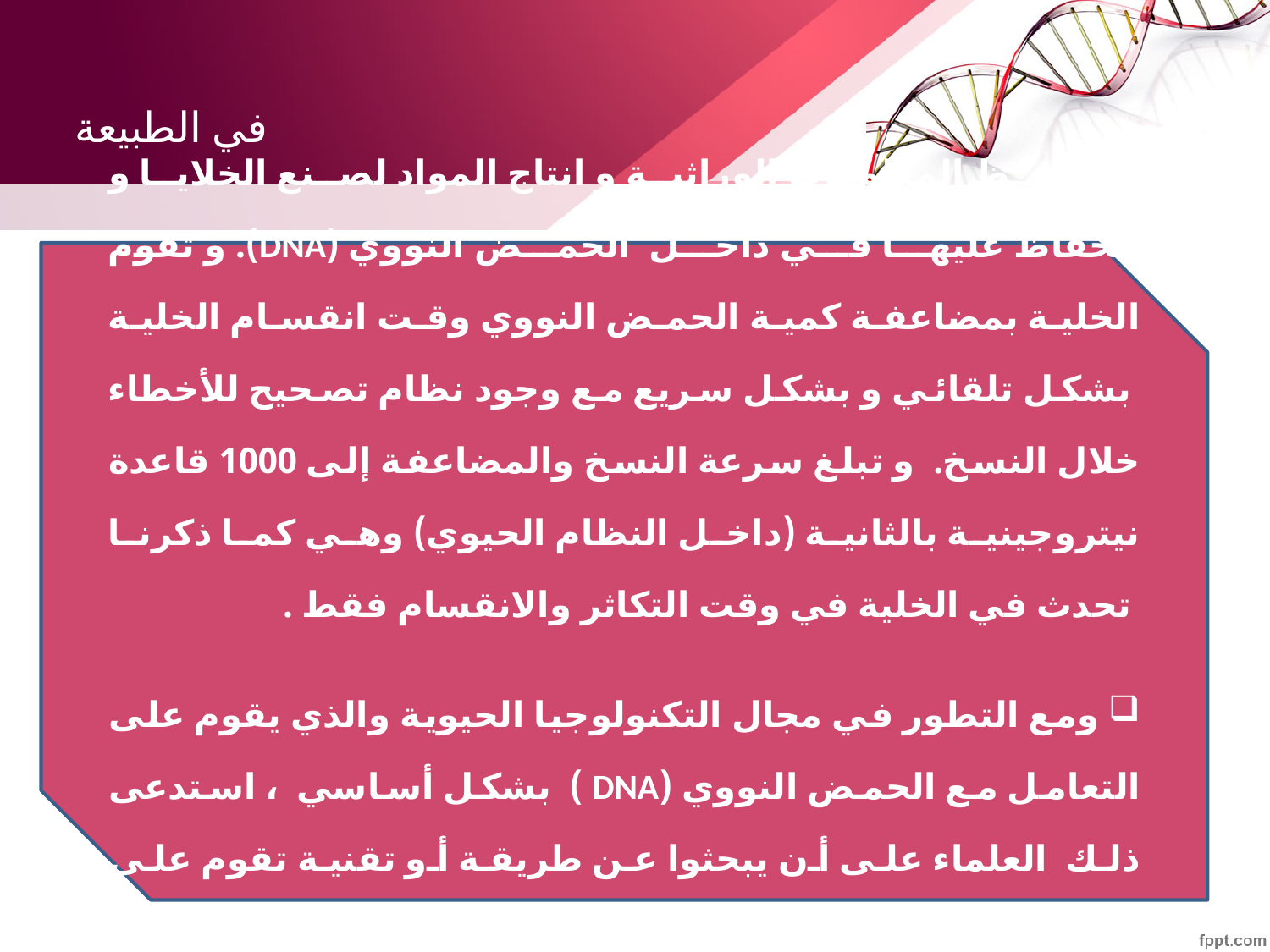

# في الطبيعة
 تحفظ المعلومات الوراثية و انتاج المواد لصنع الخلايا و الحفاظ عليها في داخل  الحمض النووي (DNA). و تقوم الخلية بمضاعفة كمية الحمض النووي وقت انقسام الخلية  بشكل تلقائي و بشكل سريع مع وجود نظام تصحيح للأخطاء خلال النسخ.  و تبلغ سرعة النسخ والمضاعفة إلى 1000 قاعدة نيتروجينية بالثانية (داخل النظام الحيوي) وهي كما ذكرنا  تحدث في الخلية في وقت التكاثر والانقسام فقط .

 ومع التطور في مجال التكنولوجيا الحيوية والذي يقوم على التعامل مع الحمض النووي (DNA )  بشكل أساسي  ، استدعى ذلك  العلماء على أن يبحثوا عن طريقة أو تقنية تقوم على مضاعفة كمية الحمض النووي (DNA )  بشكل كبير، خارج النظام الحيوي ( الخلية )